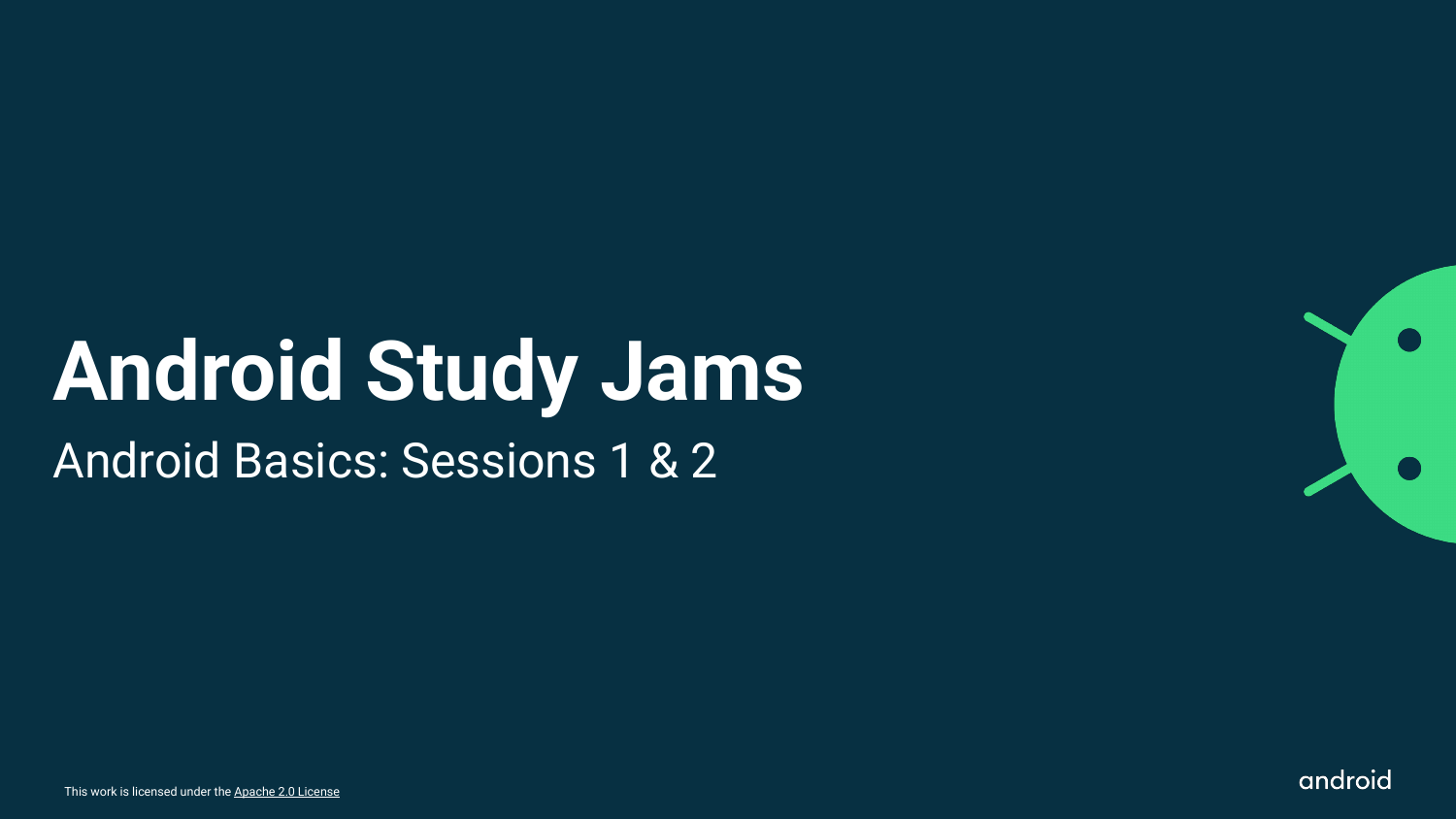

Android Study Jams
Android Basics: Sessions 1 & 2